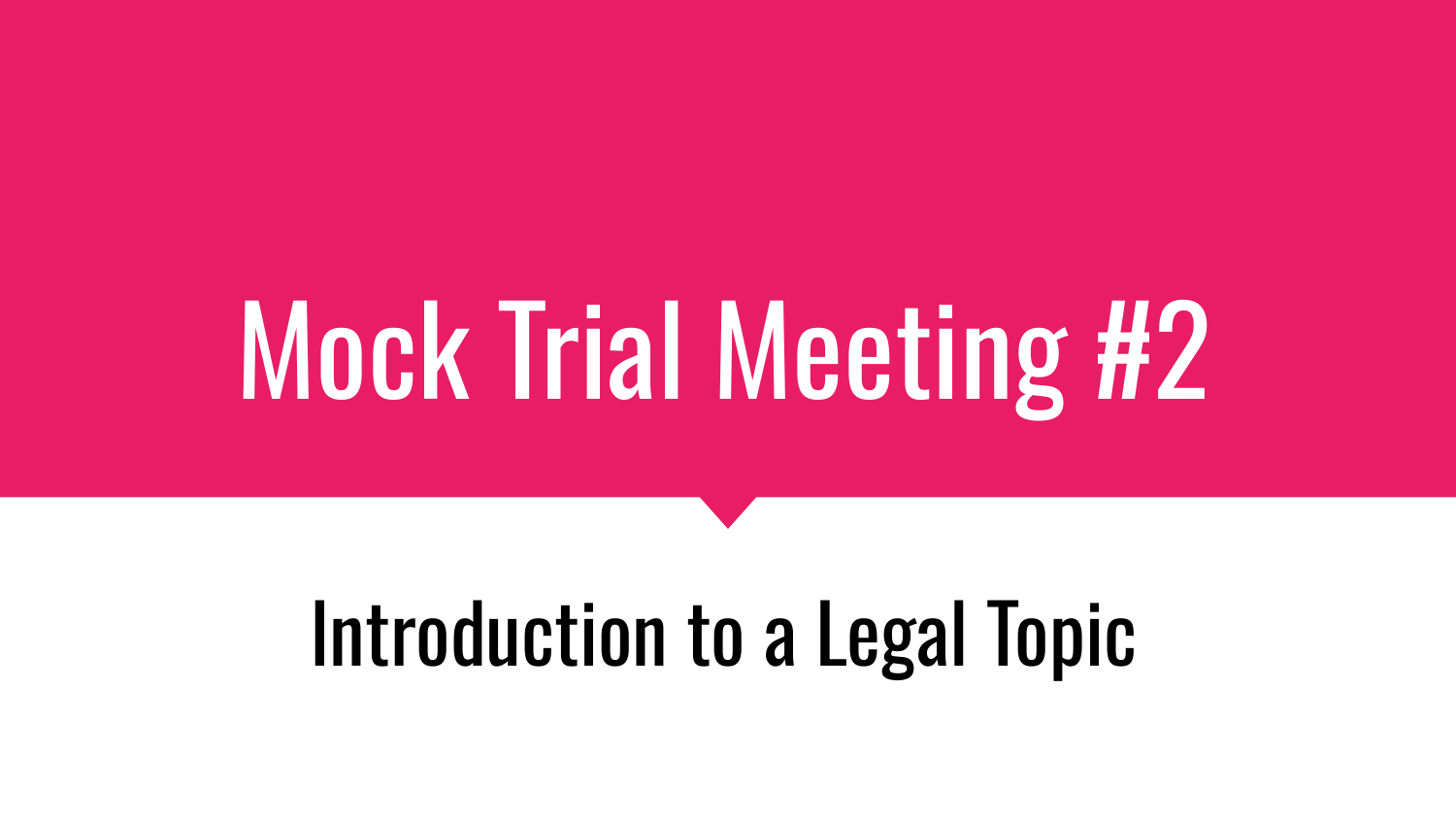

# Mock Trial Meeting #2
Introduction to a Legal Topic